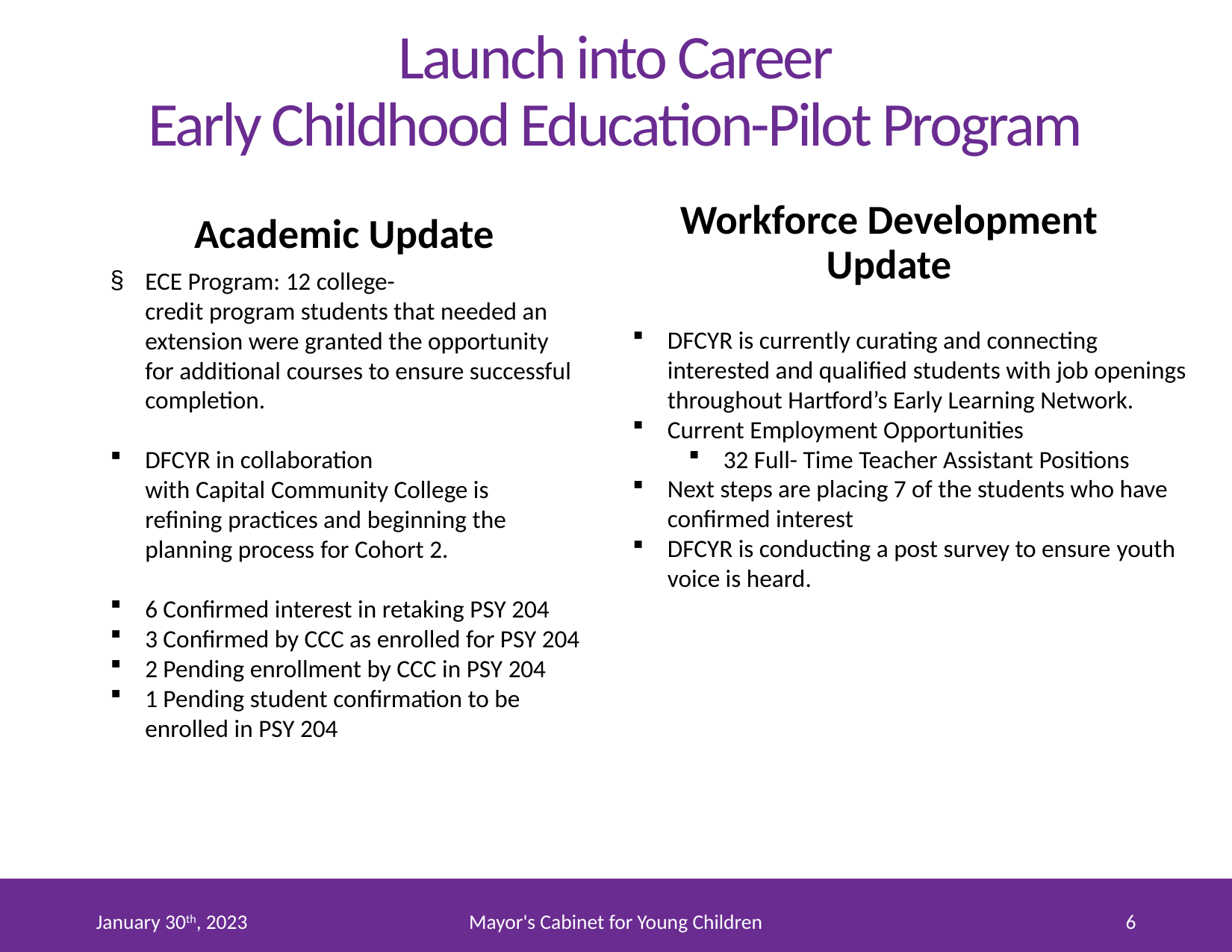

# Launch into Career Early Childhood Education-Pilot Program
Academic Update
Workforce Development Update
ECE Program: 12 college-credit program students that needed an extension were granted the opportunity for additional courses to ensure successful completion.

DFCYR in collaboration with Capital Community College is refining practices and beginning the planning process for Cohort 2.

6 Confirmed interest in retaking PSY 204
3 Confirmed by CCC as enrolled for PSY 204
2 Pending enrollment by CCC in PSY 204
1 Pending student confirmation to be enrolled in PSY 204

DFCYR is currently curating and connecting interested and qualified students with job openings throughout Hartford’s Early Learning Network.
Current Employment Opportunities
32 Full- Time Teacher Assistant Positions
Next steps are placing 7 of the students who have confirmed interest
DFCYR is conducting a post survey to ensure youth voice is heard.

January 30th, 2023
Mayor's Cabinet for Young Children
6